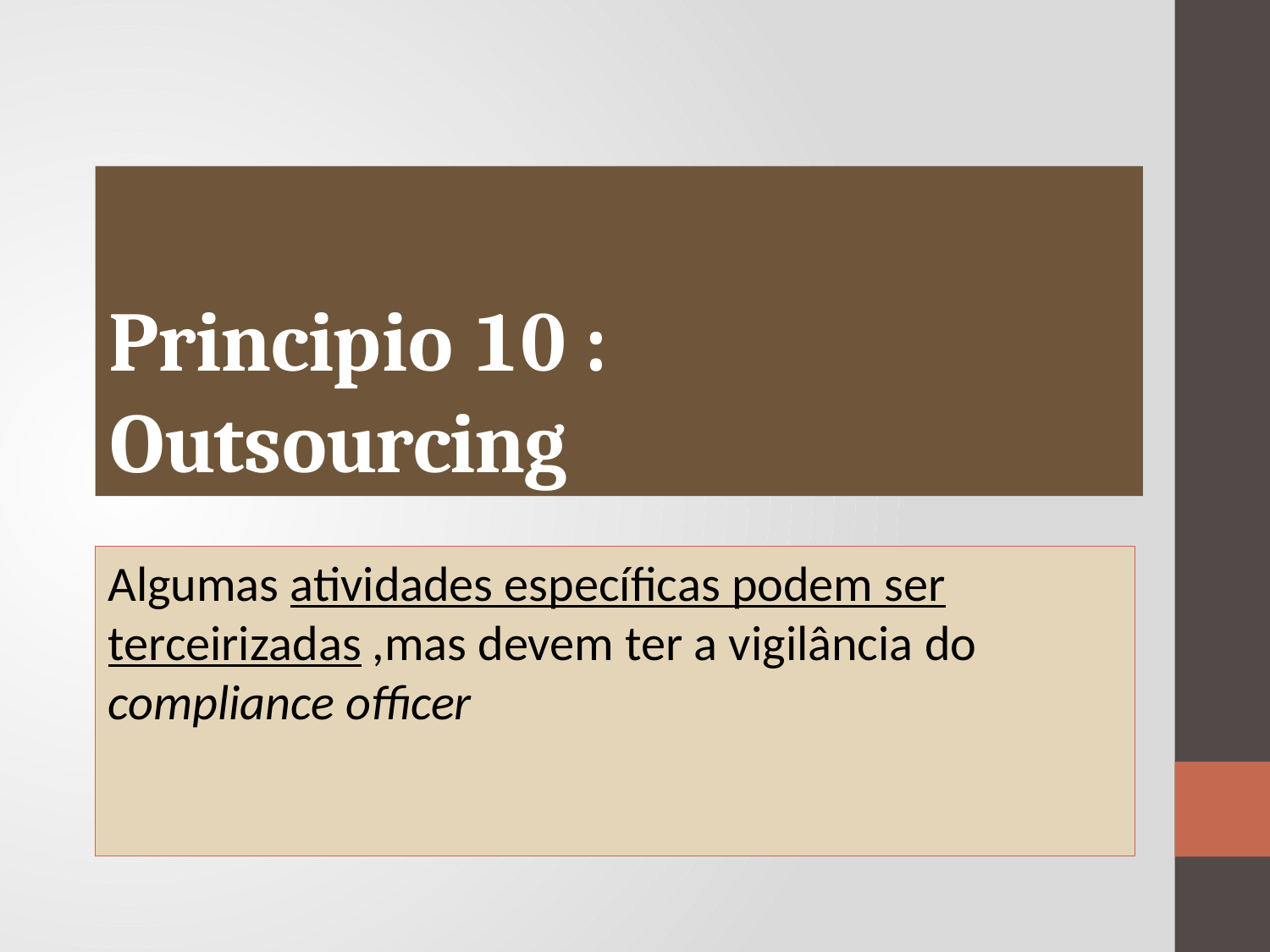

# Principio 10 : Outsourcing
Algumas atividades específicas podem ser terceirizadas ,mas devem ter a vigilância do compliance officer